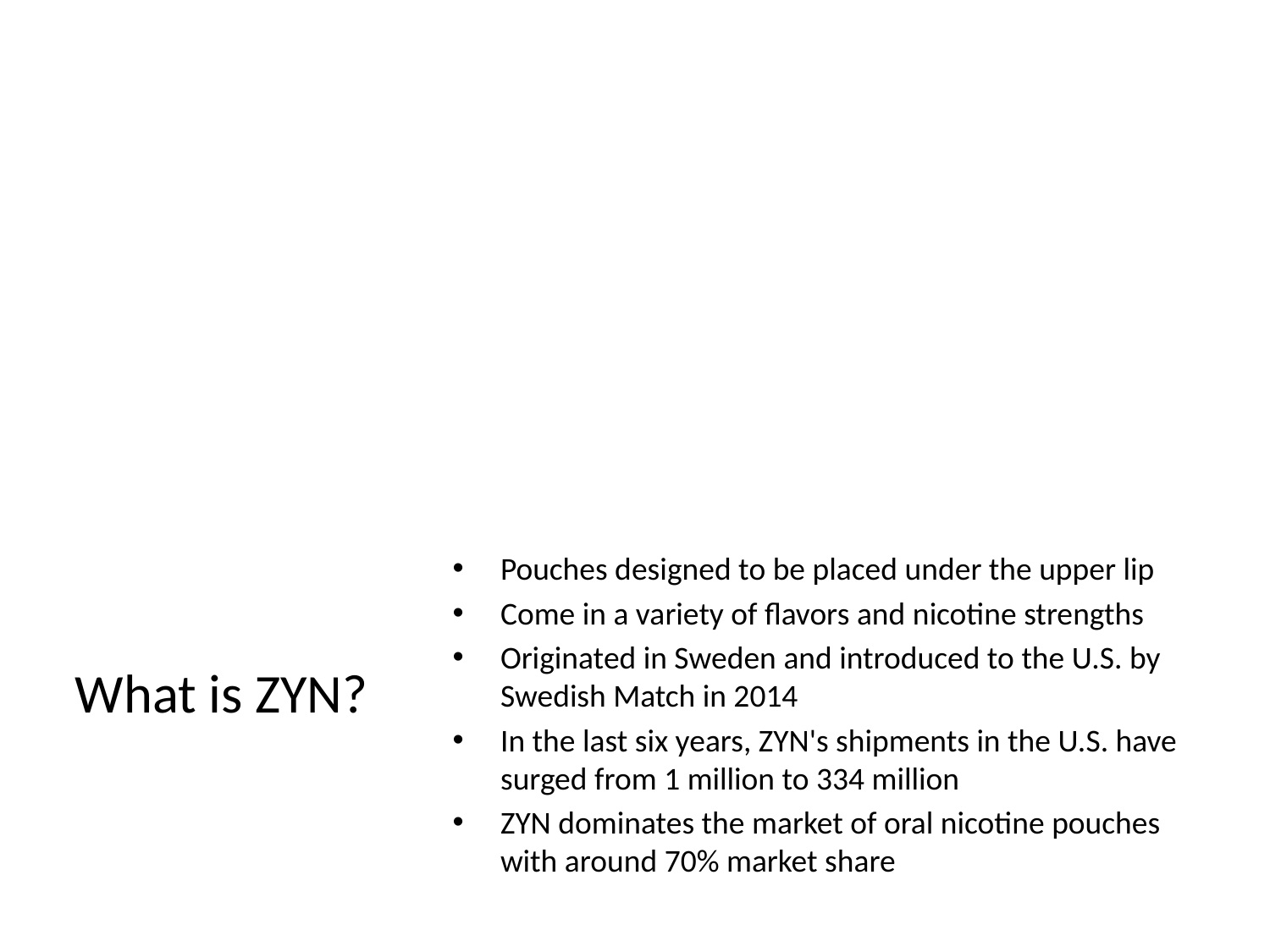

# What is ZYN?

Pouches designed to be placed under the upper lip
Come in a variety of flavors and nicotine strengths
Originated in Sweden and introduced to the U.S. by Swedish Match in 2014
In the last six years, ZYN's shipments in the U.S. have surged from 1 million to 334 million
ZYN dominates the market of oral nicotine pouches with around 70% market share